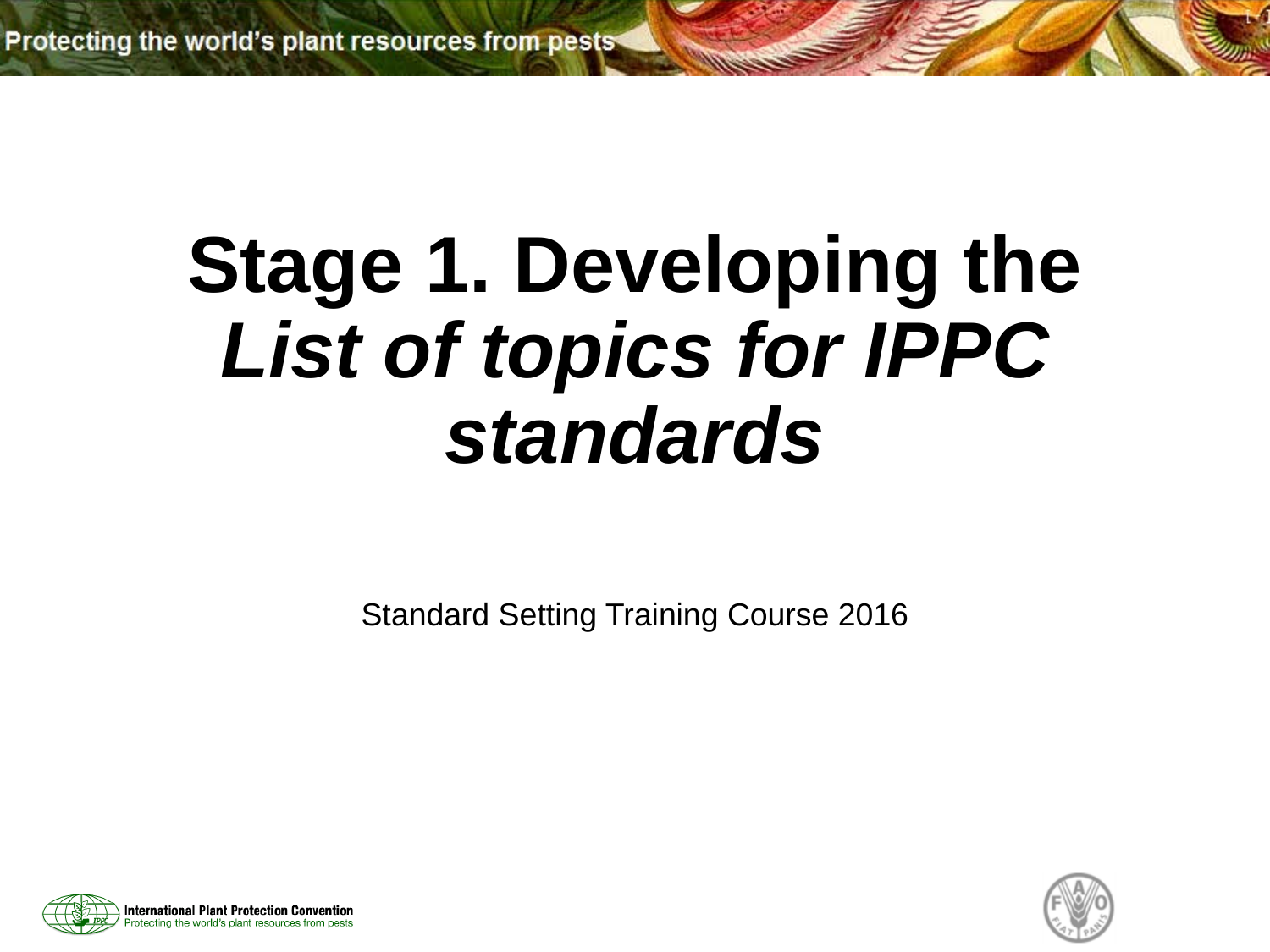

# Stage 1. Developing the List of topics for IPPC standards
Standard Setting Training Course 2016